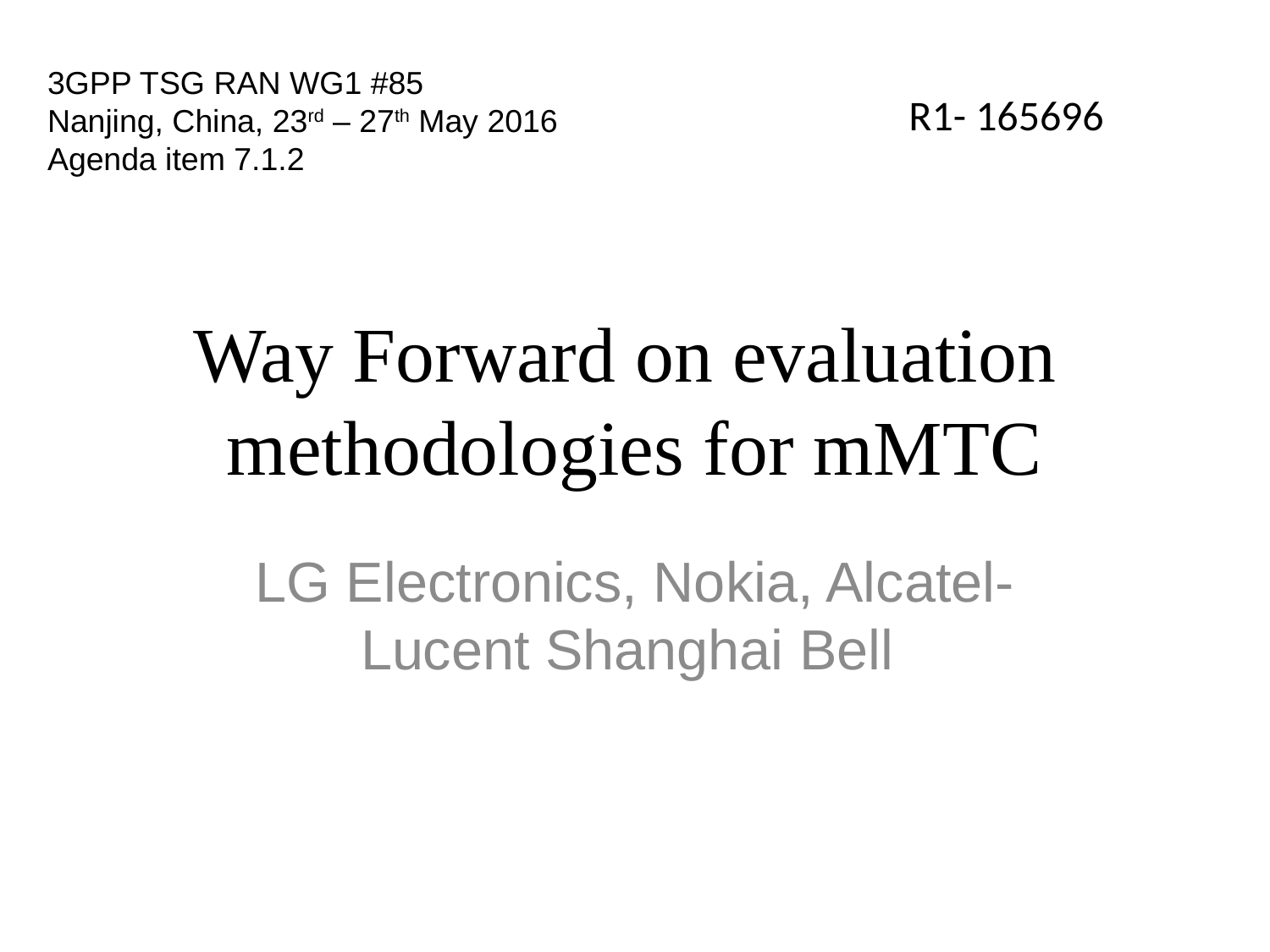

3GPP TSG RAN WG1 #85
Nanjing, China, 23rd – 27th May 2016
Agenda item 7.1.2
R1- 165696
# Way Forward on evaluation methodologies for mMTC
LG Electronics, Nokia, Alcatel-Lucent Shanghai Bell